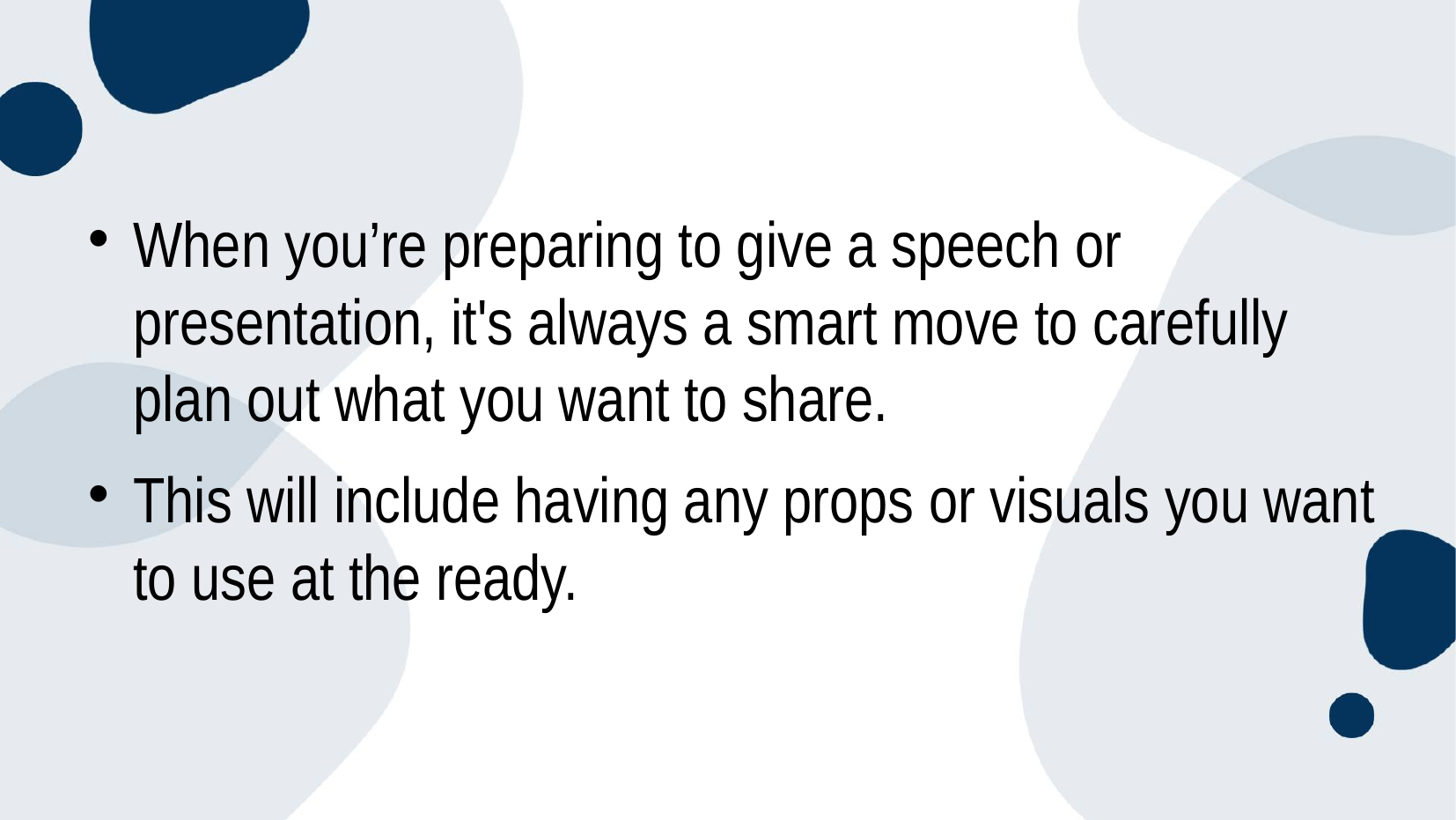

#
When you’re preparing to give a speech or presentation, it's always a smart move to carefully plan out what you want to share.
This will include having any props or visuals you want to use at the ready.